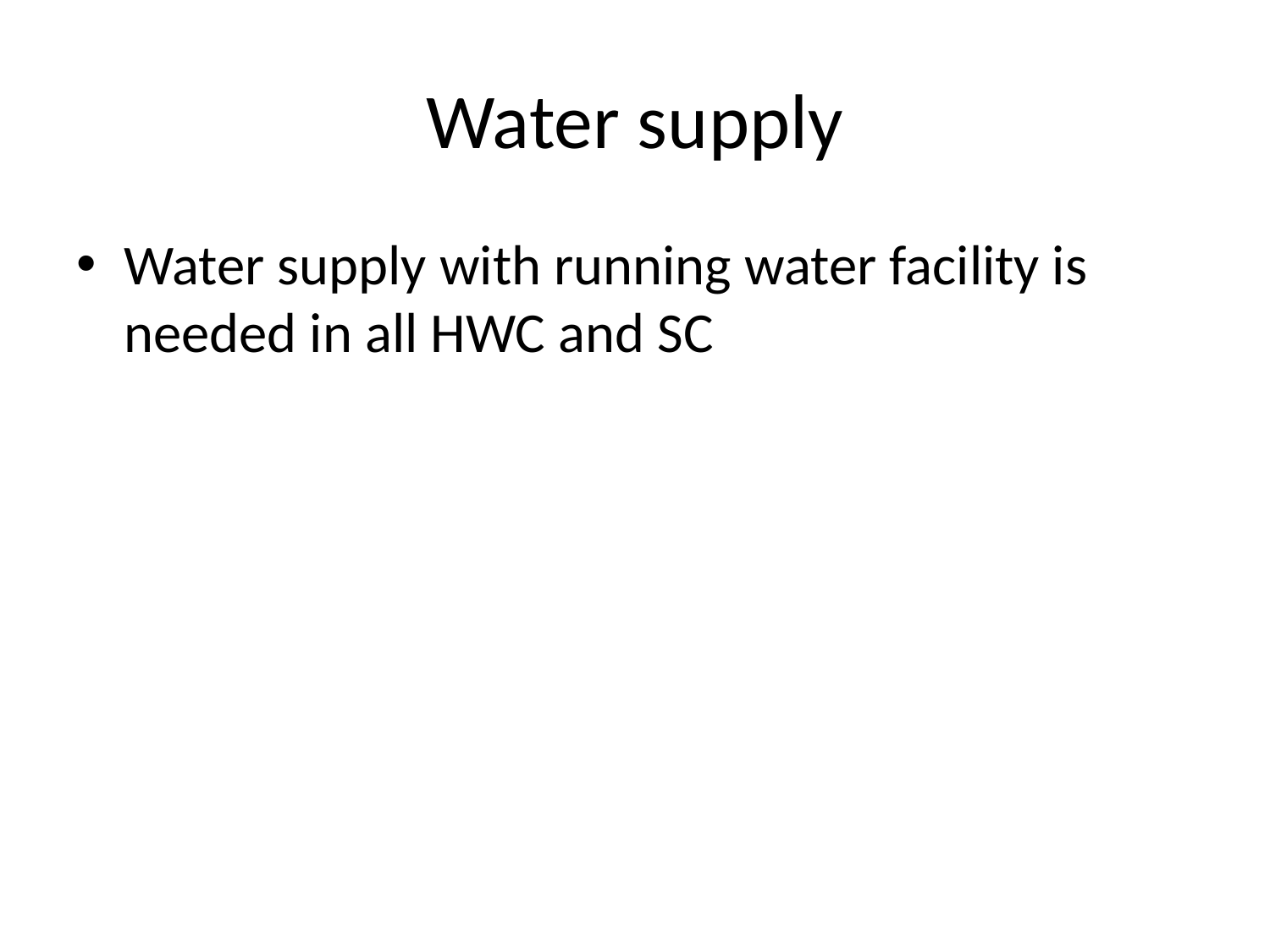

# Water supply
Water supply with running water facility is needed in all HWC and SC